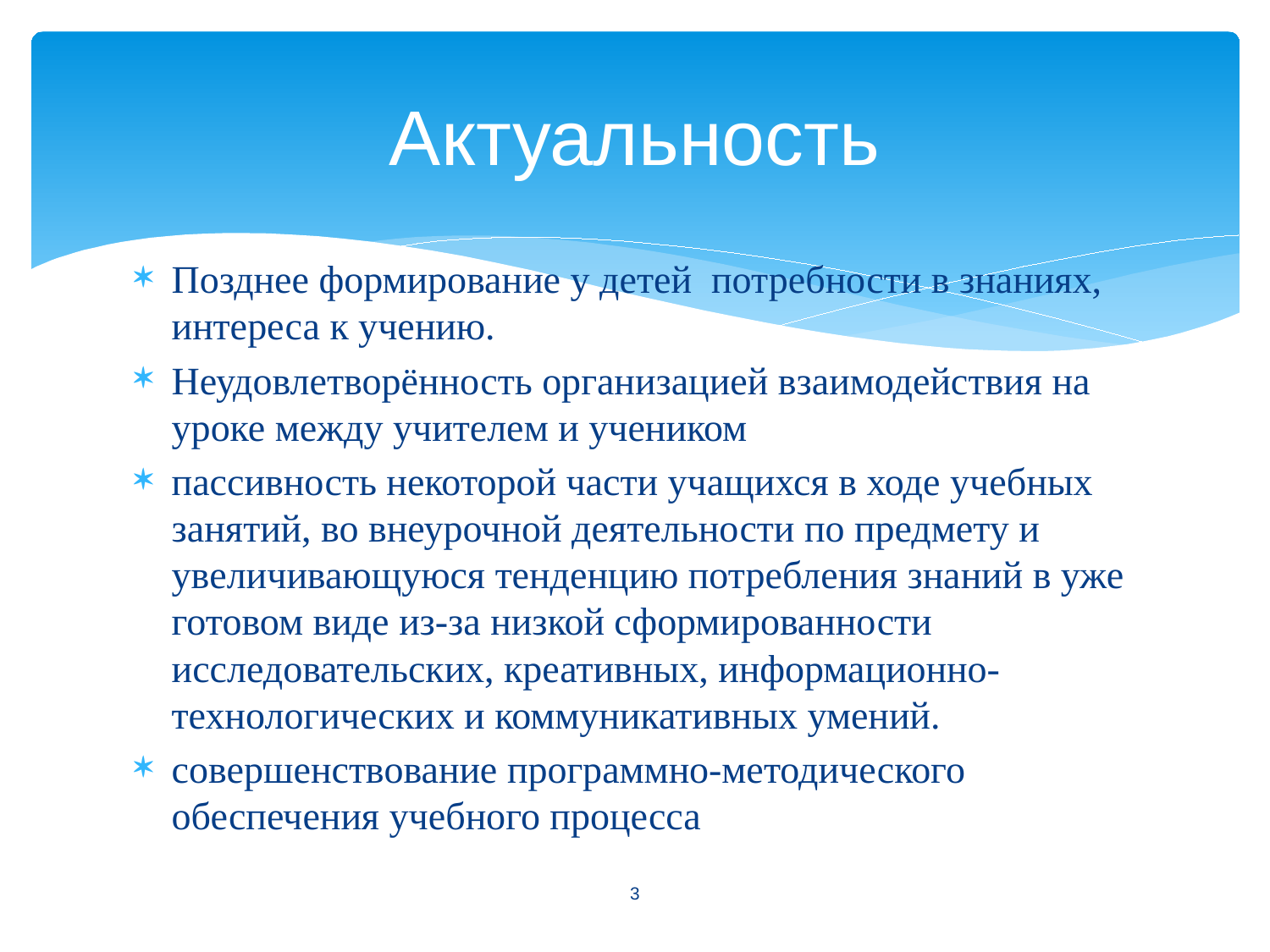

# Актуальность
Позднее формирование у детей  потребности в знаниях, интереса к учению.
Неудовлетворённость организацией взаимодействия на уроке между учителем и учеником
пассивность некоторой части учащихся в ходе учебных занятий, во внеурочной деятельности по предмету и увеличивающуюся тенденцию потребления знаний в уже готовом виде из-за низкой сформированности исследовательских, креативных, информационно- технологических и коммуникативных умений.
совершенствование программно-методического обеспечения учебного процесса

3